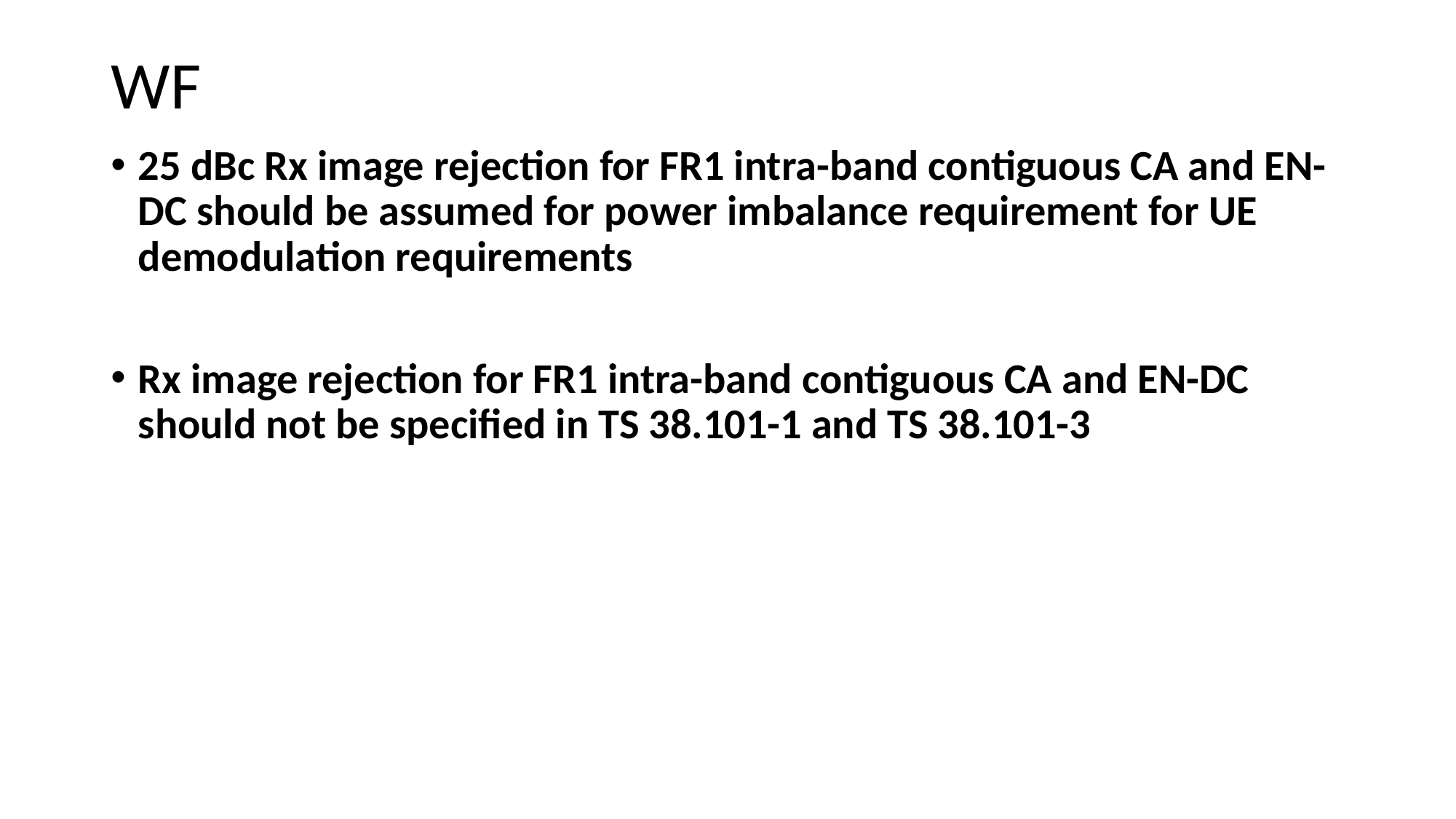

# WF
25 dBc Rx image rejection for FR1 intra-band contiguous CA and EN-DC should be assumed for power imbalance requirement for UE demodulation requirements

Rx image rejection for FR1 intra-band contiguous CA and EN-DC should not be specified in TS 38.101-1 and TS 38.101-3